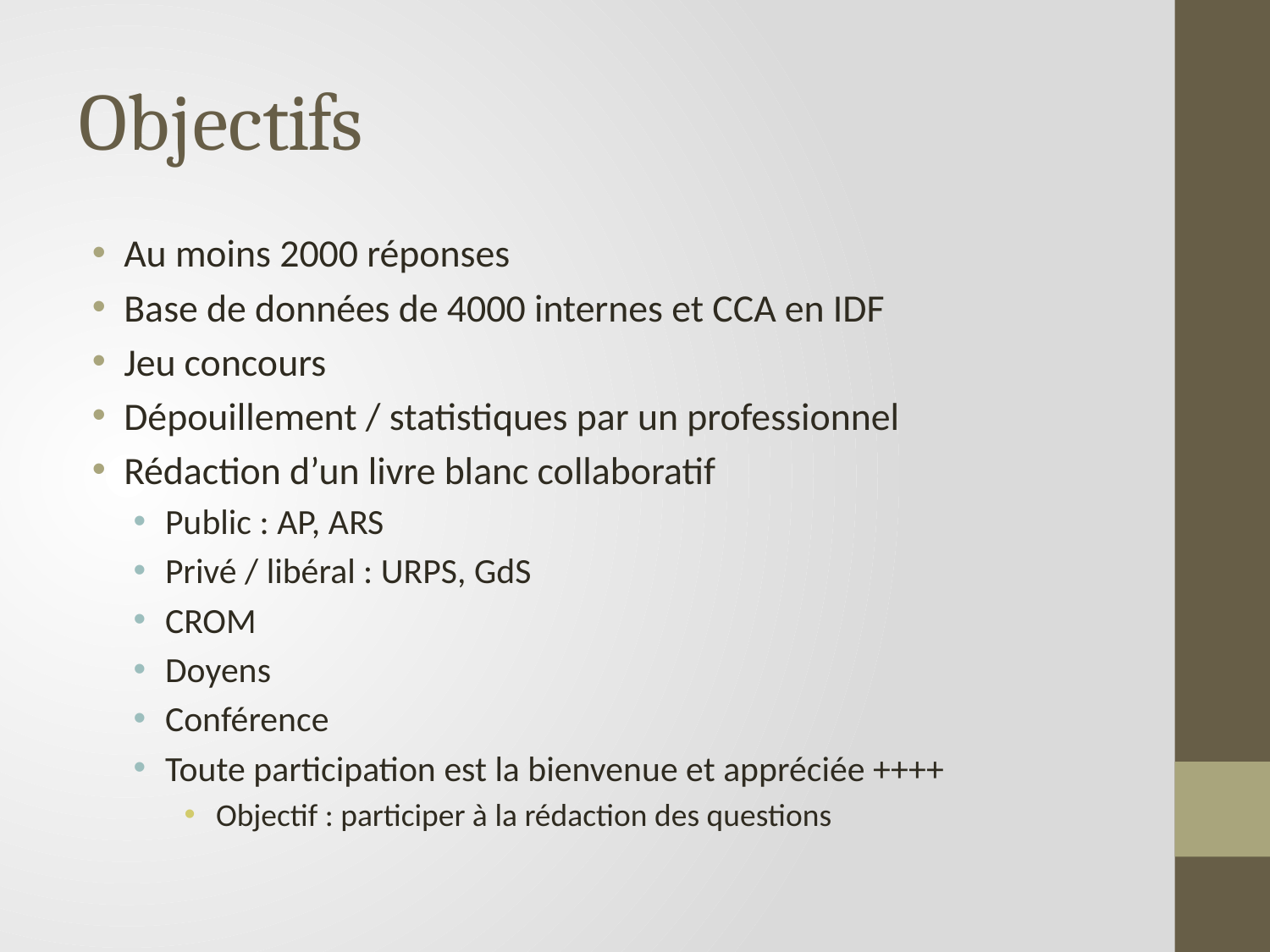

# Objectifs
Au moins 2000 réponses
Base de données de 4000 internes et CCA en IDF
Jeu concours
Dépouillement / statistiques par un professionnel
Rédaction d’un livre blanc collaboratif
Public : AP, ARS
Privé / libéral : URPS, GdS
CROM
Doyens
Conférence
Toute participation est la bienvenue et appréciée ++++
Objectif : participer à la rédaction des questions